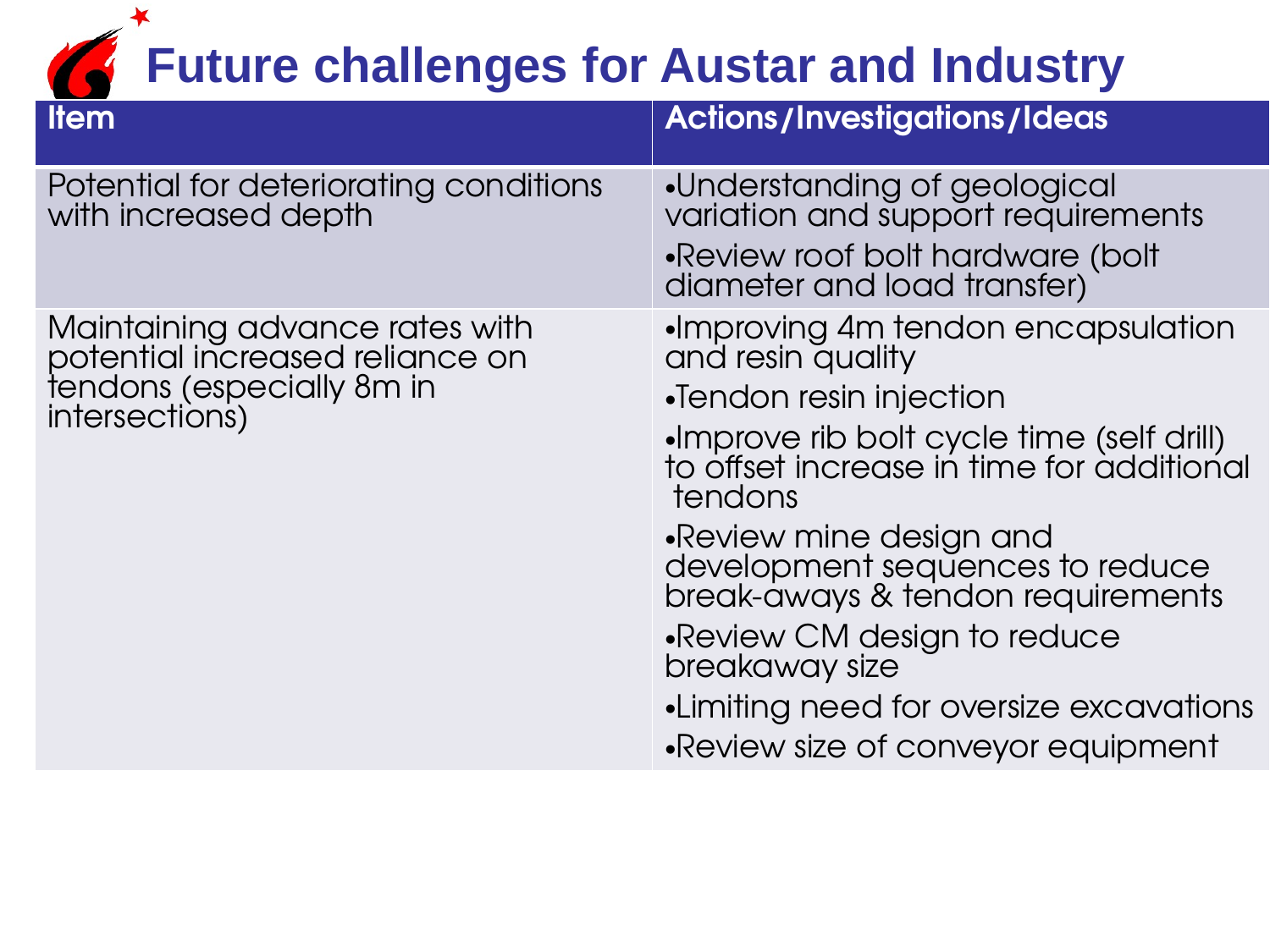

# Future challenges for Austar and Industry
| Item | Actions/Investigations/Ideas |
| --- | --- |
| Potential for deteriorating conditions with increased depth | Understanding of geological variation and support requirements Review roof bolt hardware (bolt diameter and load transfer) |
| Maintaining advance rates with potential increased reliance on tendons (especially 8m in intersections) | Improving 4m tendon encapsulation and resin quality Tendon resin injection Improve rib bolt cycle time (self drill) to offset increase in time for additional tendons Review mine design and development sequences to reduce break-aways & tendon requirements Review CM design to reduce breakaway size Limiting need for oversize excavations Review size of conveyor equipment |